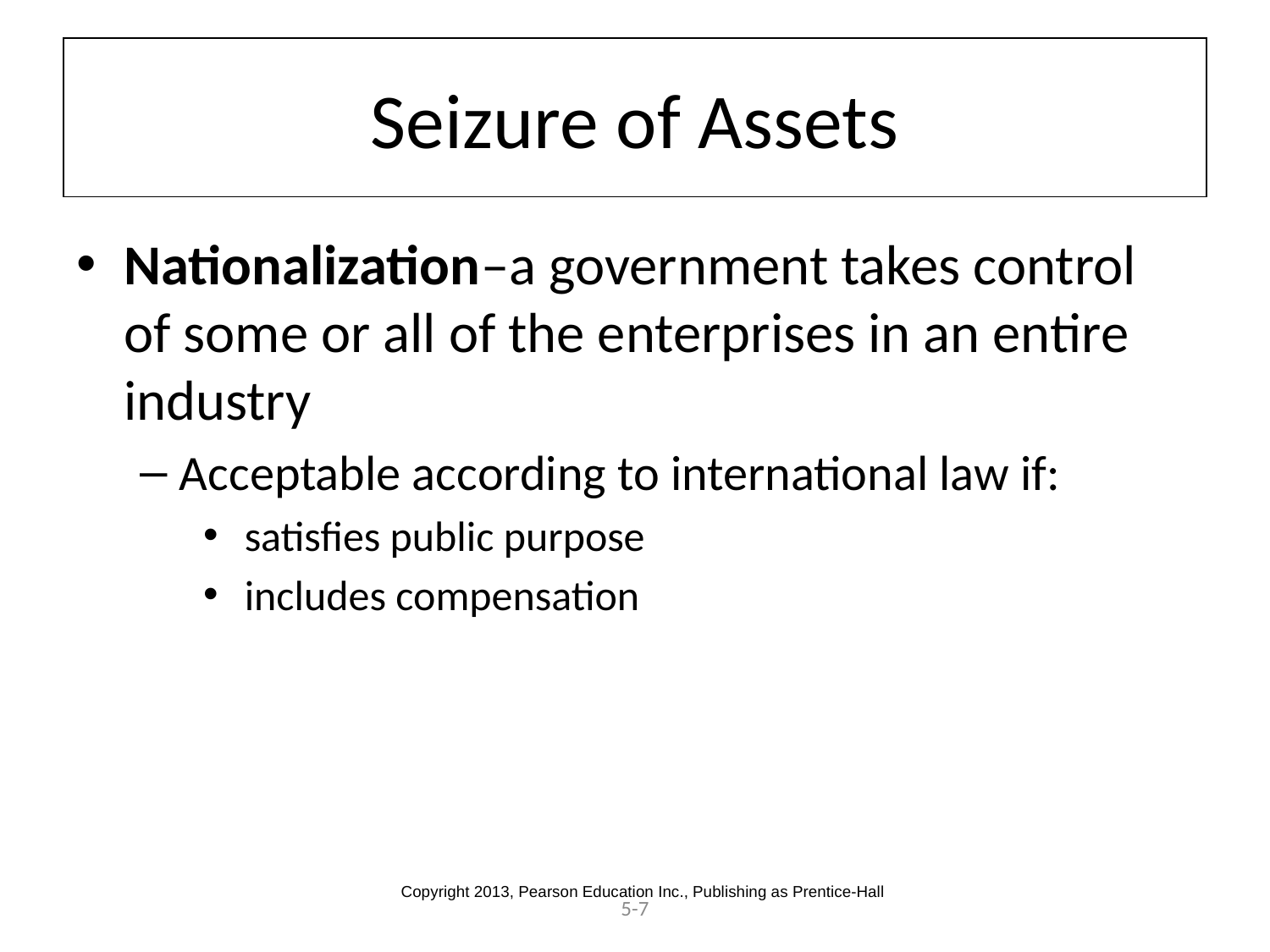

# Seizure of Assets
Nationalization–a government takes control of some or all of the enterprises in an entire industry
Acceptable according to international law if:
 satisfies public purpose
 includes compensation
Copyright 2013, Pearson Education Inc., Publishing as Prentice-Hall

5-7